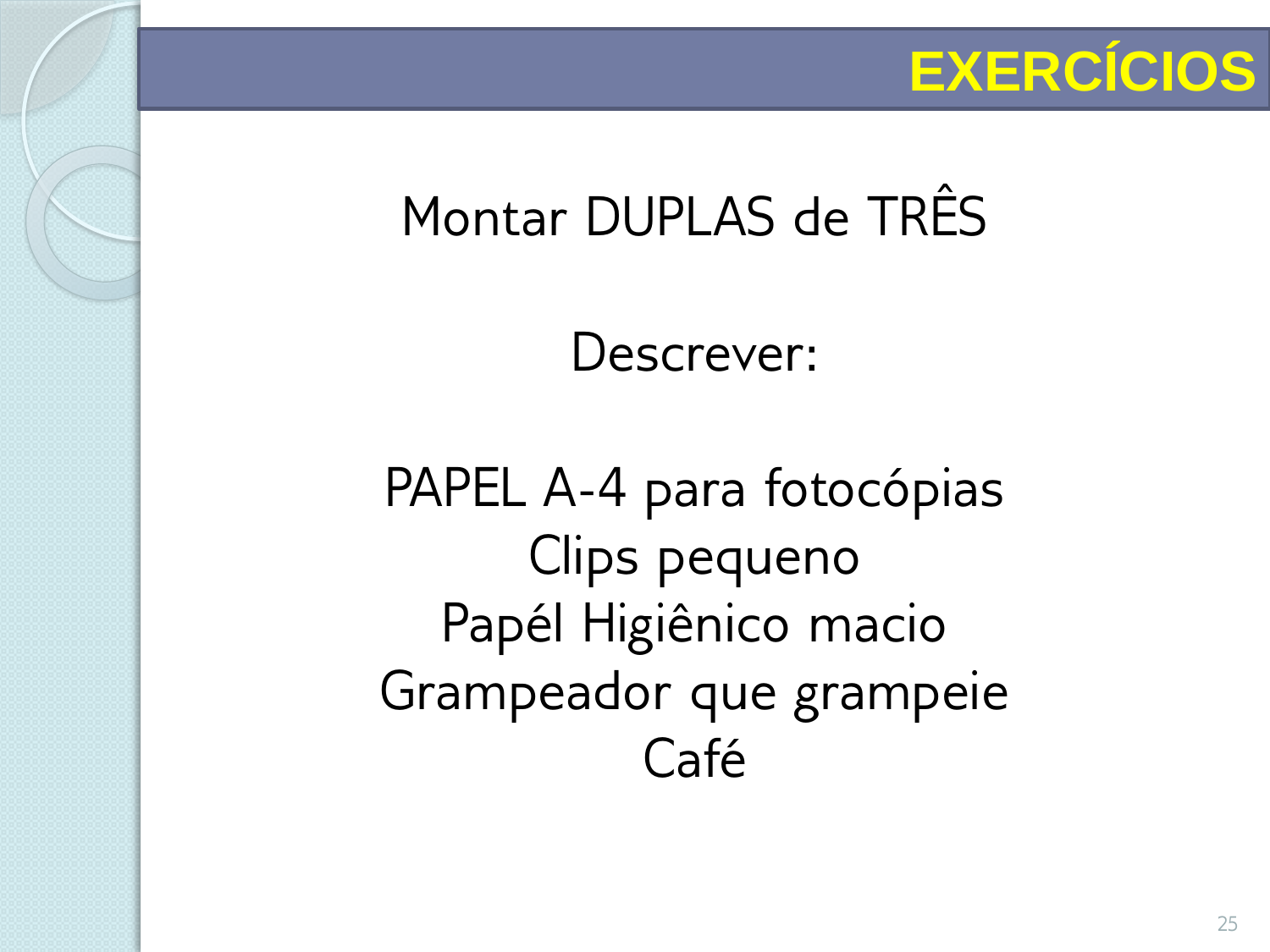

EXERCÍCIOS
Montar DUPLAS de TRÊS

Descrever:

PAPEL A-4 para fotocópias
Clips pequeno
Papél Higiênico macio
Grampeador que grampeie
Café

25